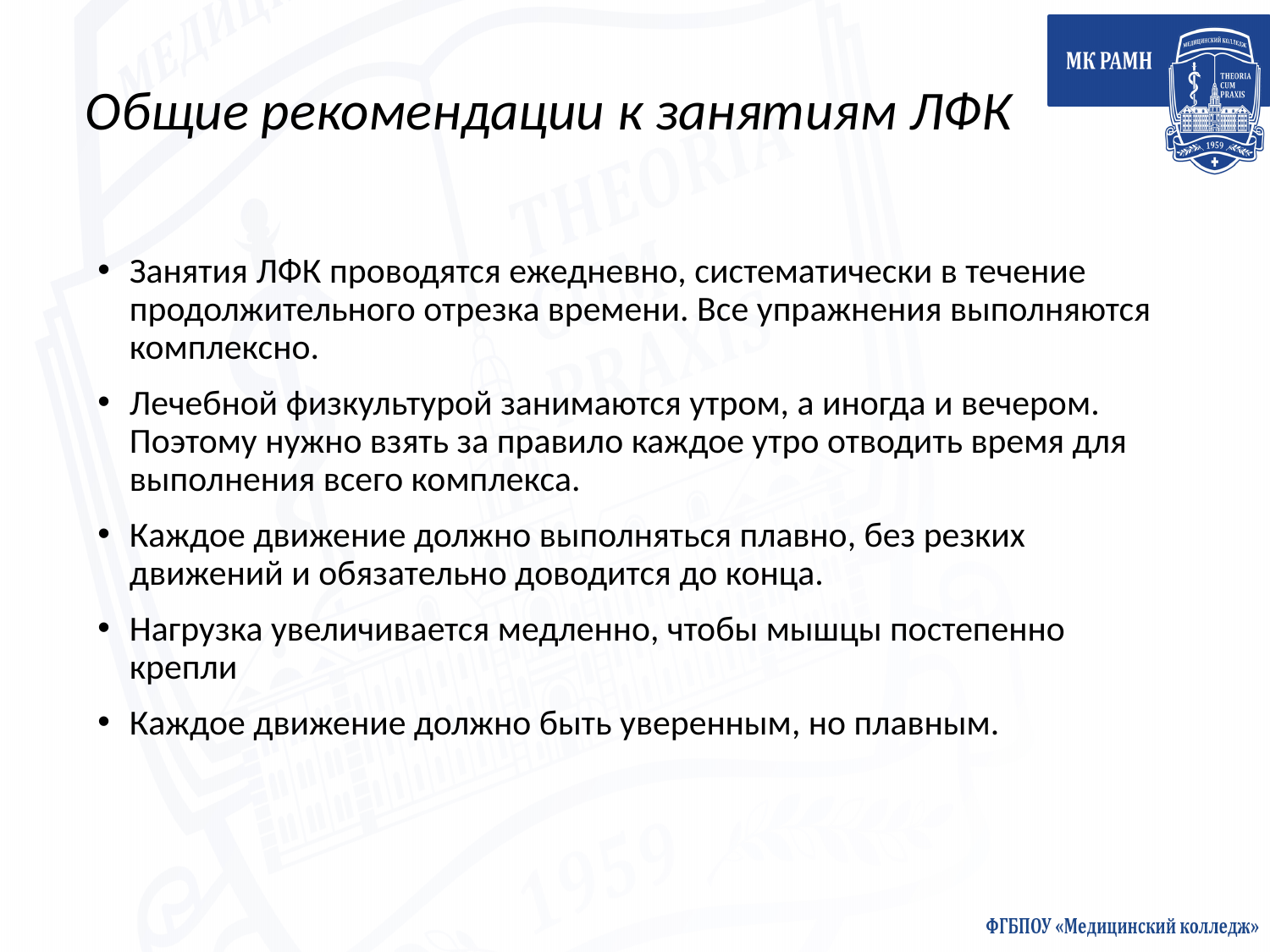

# Общие рекомендации к занятиям ЛФК
Занятия ЛФК проводятся ежедневно, систематически в течение продолжительного отрезка времени. Все упражнения выполняются комплексно.
Лечебной физкультурой занимаются утром, а иногда и вечером. Поэтому нужно взять за правило каждое утро отводить время для выполнения всего комплекса.
Каждое движение должно выполняться плавно, без резких движений и обязательно доводится до конца.
Нагрузка увеличивается медленно, чтобы мышцы постепенно крепли
Каждое движение должно быть уверенным, но плавным.